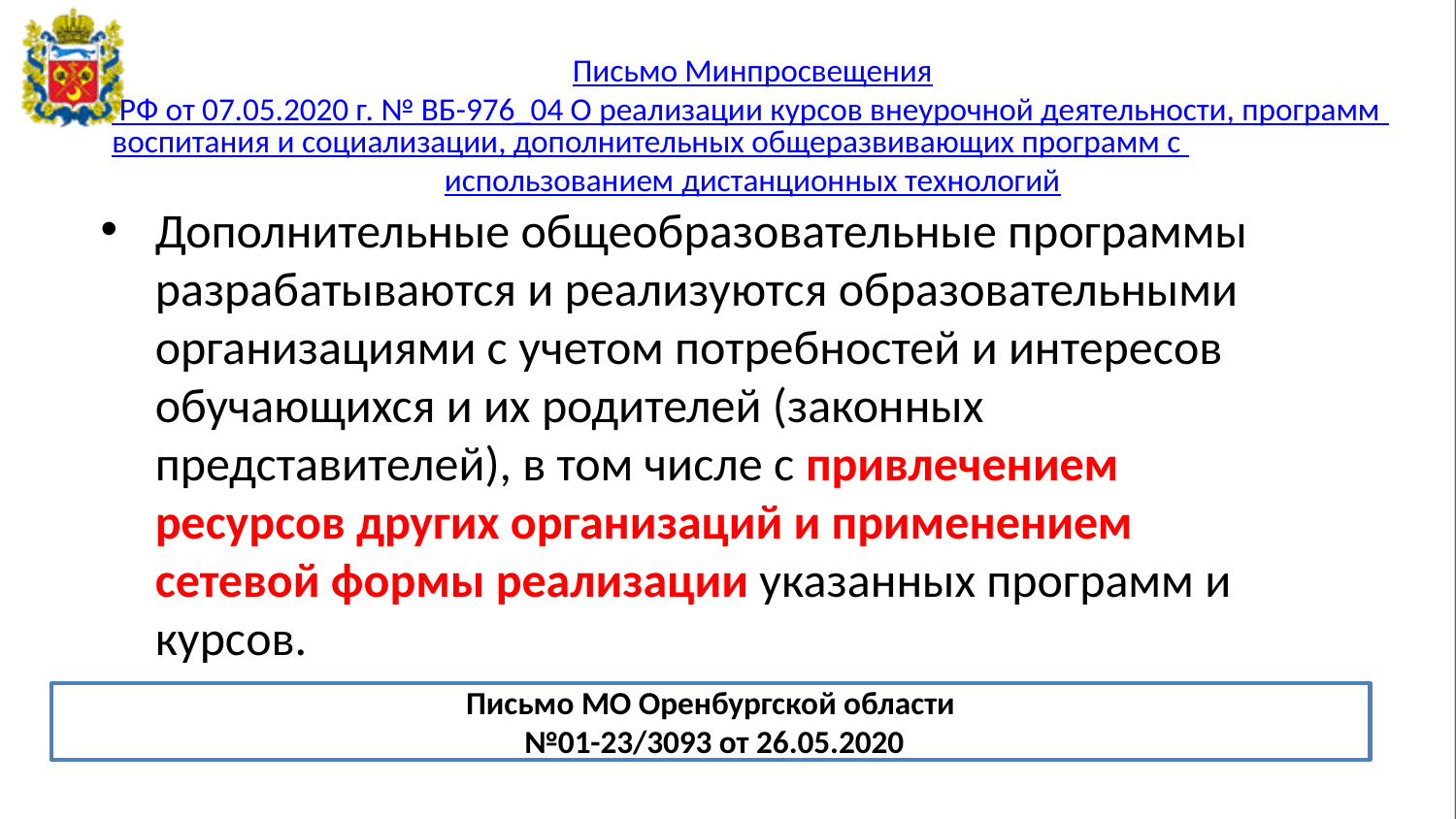

# Письмо Минпросвещения РФ от 07.05.2020 г. № ВБ-976_04 О реализации курсов внеурочной деятельности, программ воспитания и социализации, дополнительных общеразвивающих программ с использованием дистанционных технологий
Дополнительные общеобразовательные программы разрабатываются и реализуются образовательными организациями с учетом потребностей и интересов обучающихся и их родителей (законных представителей), в том числе с привлечением ресурсов других организаций и применением сетевой формы реализации указанных программ и курсов.

Письмо МО Оренбургской области
 №01-23/3093 от 26.05.2020